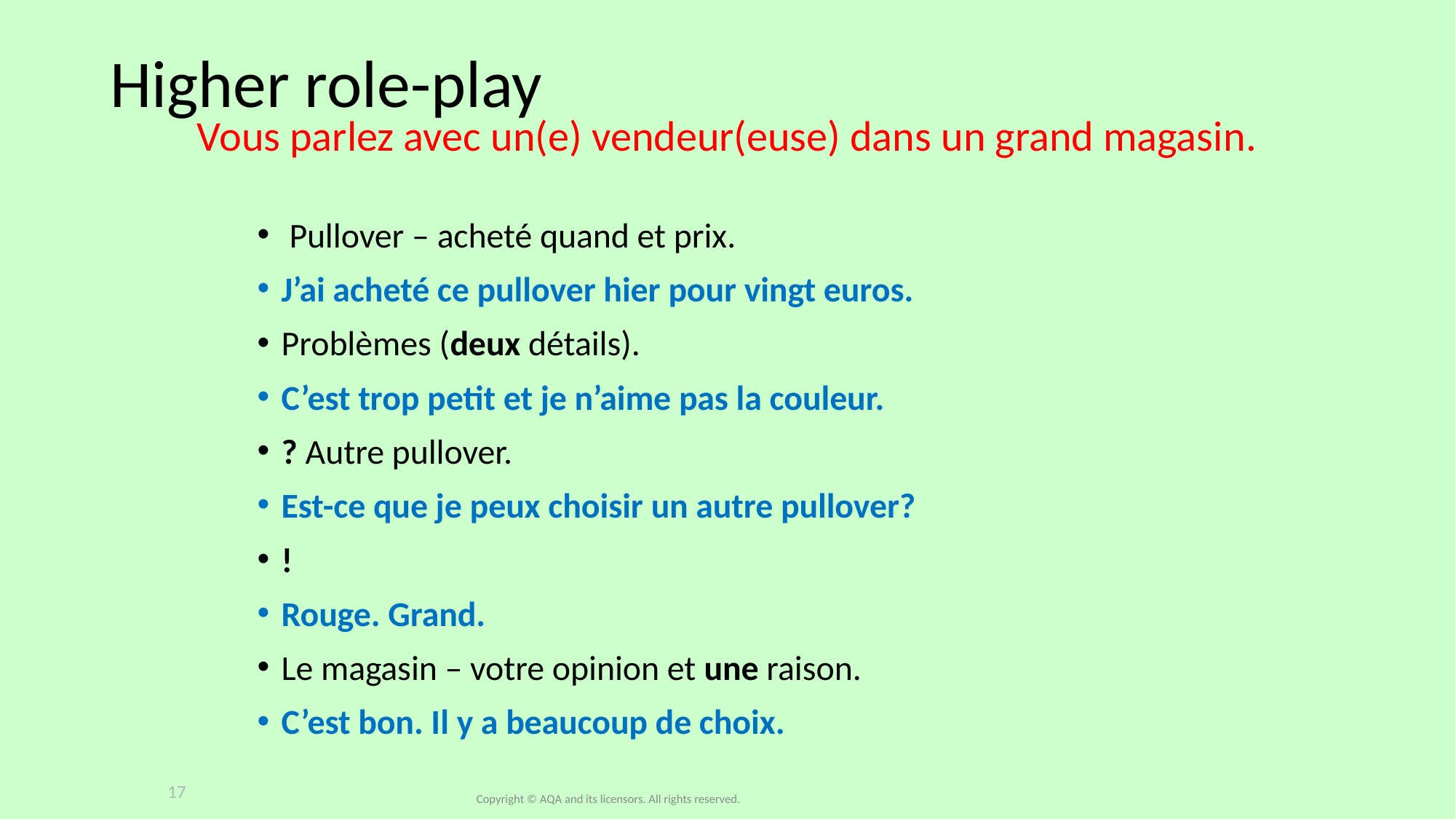

# Higher role-play
Vous parlez avec un(e) vendeur(euse) dans un grand magasin.

 Pullover – acheté quand et prix.
J’ai acheté ce pullover hier pour vingt euros.
Problèmes (deux détails).
C’est trop petit et je n’aime pas la couleur.
? Autre pullover.
Est-ce que je peux choisir un autre pullover?
!
Rouge. Grand.
Le magasin – votre opinion et une raison.
C’est bon. Il y a beaucoup de choix.
17
Copyright © AQA and its licensors. All rights reserved.